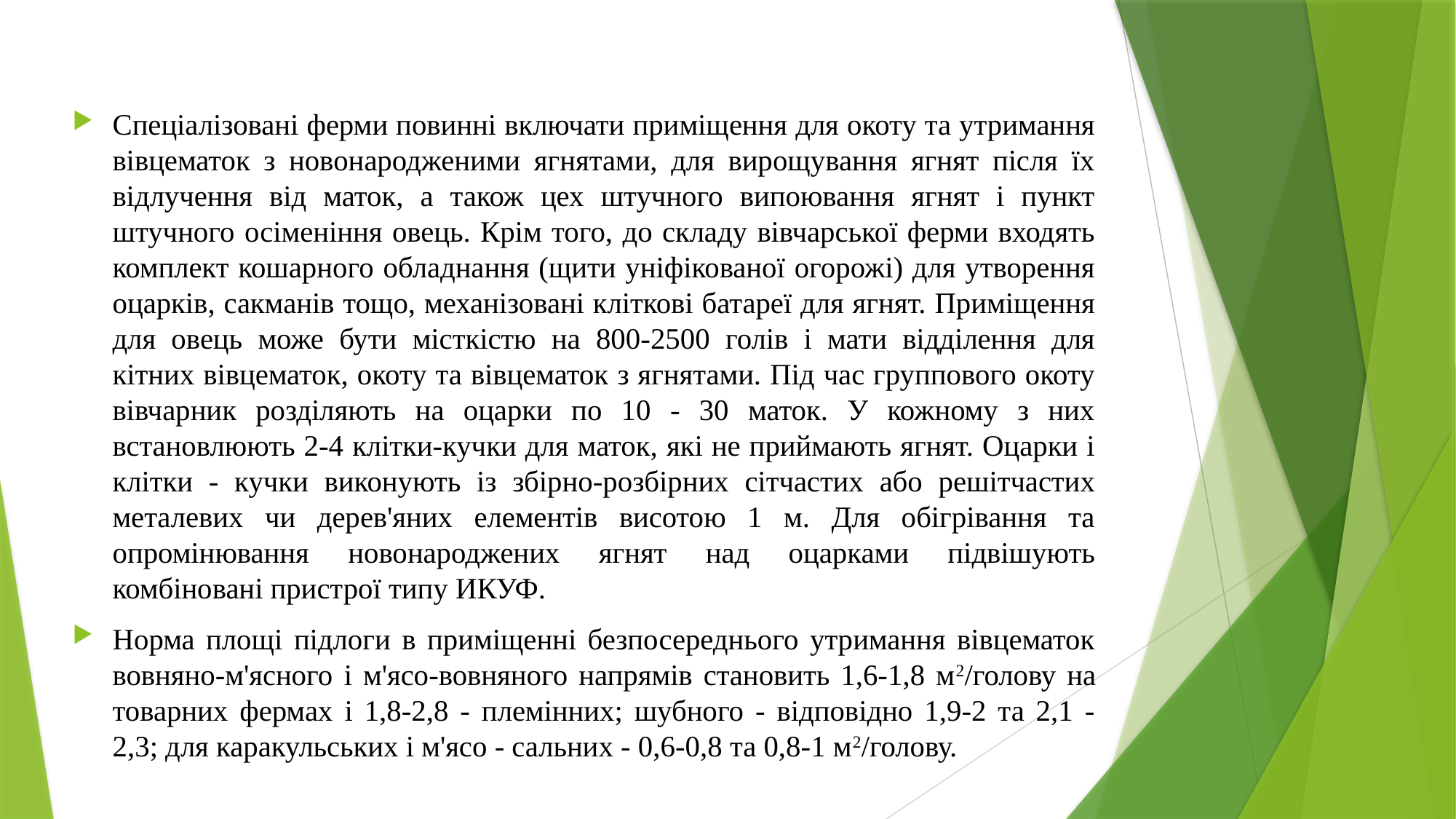

Спеціалізовані ферми повинні включати приміщення для окоту та утримання вівцематок з новонародженими ягнятами, для вирощування ягнят після їх відлучення від маток, а також цех штучного випоювання ягнят і пункт штучного осіменіння овець. Крім того, до складу вівчарської ферми входять комплект кошарного обладнання (щити уніфікованої огорожі) для утворення оцарків, сакманів тощо, механізовані кліткові батареї для ягнят. Приміщення для овець може бути місткістю на 800-2500 голів і мати відділення для кітних вівцематок, окоту та вівцематок з ягнятами. Під час группового окоту вівчарник розділяють на оцарки по 10 - 30 маток. У кожному з них встановлюють 2-4 клітки-кучки для маток, які не приймають ягнят. Оцарки і клітки - кучки виконують із збірно-розбірних сітчастих або решітчастих металевих чи дерев'яних елементів висотою 1 м. Для обігрівання та опромінювання новонароджених ягнят над оцарками підвішують комбіновані пристрої типу ИКУФ.
Норма площі підлоги в приміщенні безпосереднього утримання вівцематок вовняно-м'ясного і м'ясо-вовняного напрямів становить 1,6-1,8 м2/голову на товарних фермах і 1,8-2,8 - племінних; шубного - відповідно 1,9-2 та 2,1 - 2,3; для каракульських і м'ясо - сальних - 0,6-0,8 та 0,8-1 м2/голову.